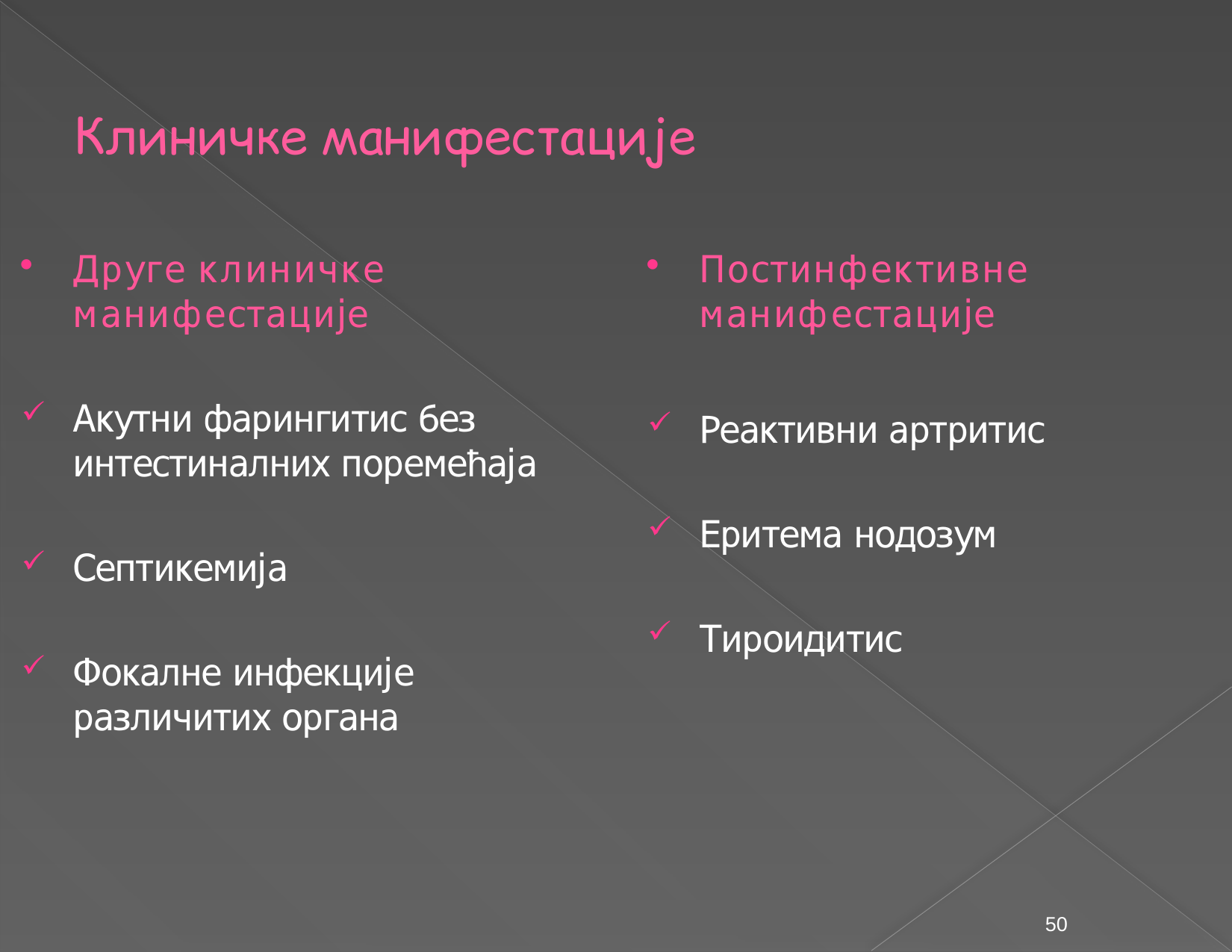

# Клиничке манифестације
Друге клиничке манифестације

Акутни фарингитис без интестиналних поремећаја

Септикемија

Фокалне инфекције различитих органа

Постинфективне манифестације

Реактивни артритис

Еритема нодозум

Тироидитис
50